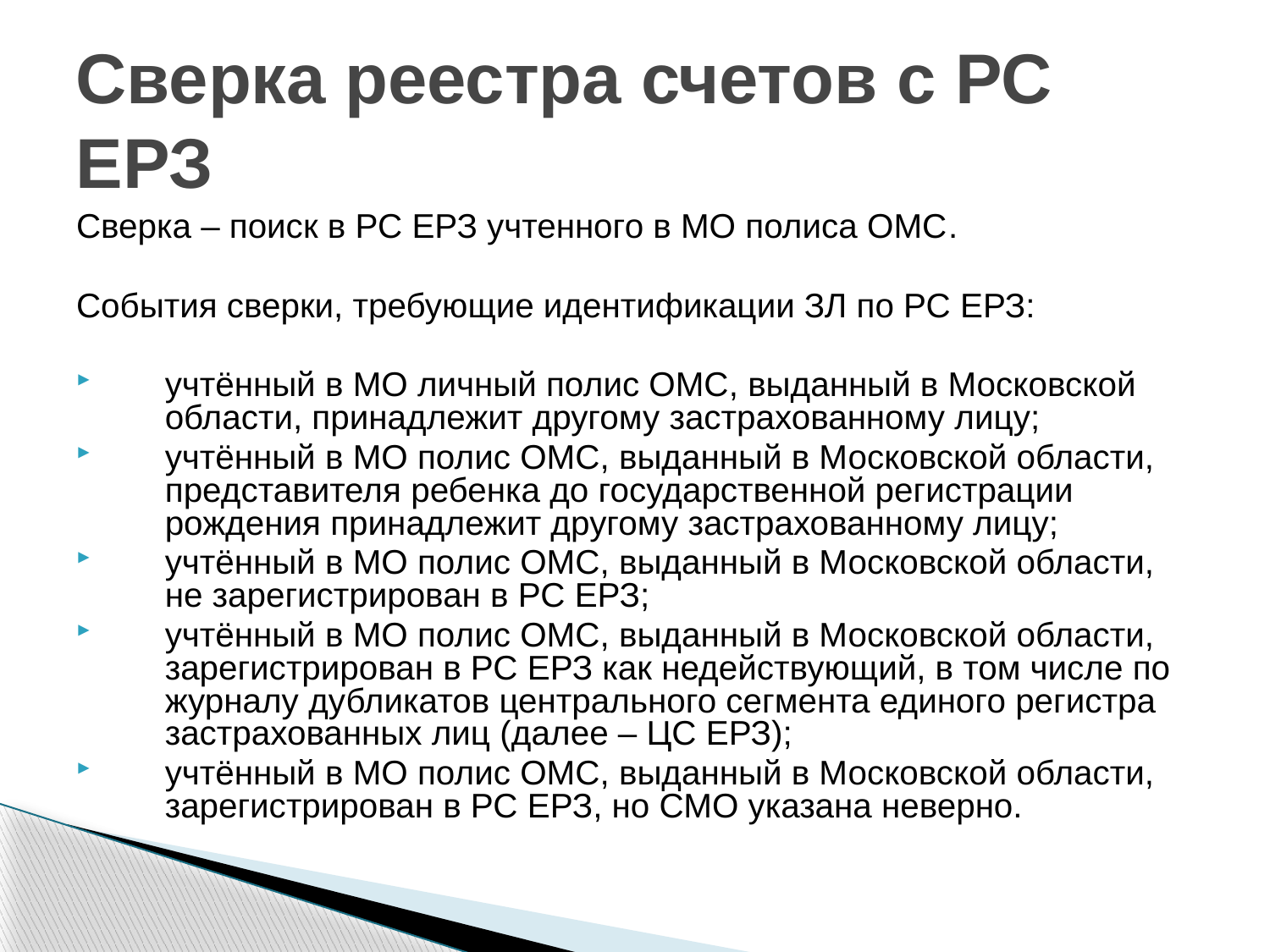

# Сверка реестра счетов с РС ЕРЗ
Сверка – поиск в РС ЕРЗ учтенного в МО полиса ОМС.

События сверки, требующие идентификации ЗЛ по РС ЕРЗ:

учтённый в МО личный полис ОМС, выданный в Московской области, принадлежит другому застрахованному лицу;
учтённый в МО полис ОМС, выданный в Московской области, представителя ребенка до государственной регистрации рождения принадлежит другому застрахованному лицу;
учтённый в МО полис ОМС, выданный в Московской области, не зарегистрирован в РС ЕРЗ;
учтённый в МО полис ОМС, выданный в Московской области, зарегистрирован в РС ЕРЗ как недействующий, в том числе по журналу дубликатов центрального сегмента единого регистра застрахованных лиц (далее – ЦС ЕРЗ);
учтённый в МО полис ОМС, выданный в Московской области, зарегистрирован в РС ЕРЗ, но СМО указана неверно.